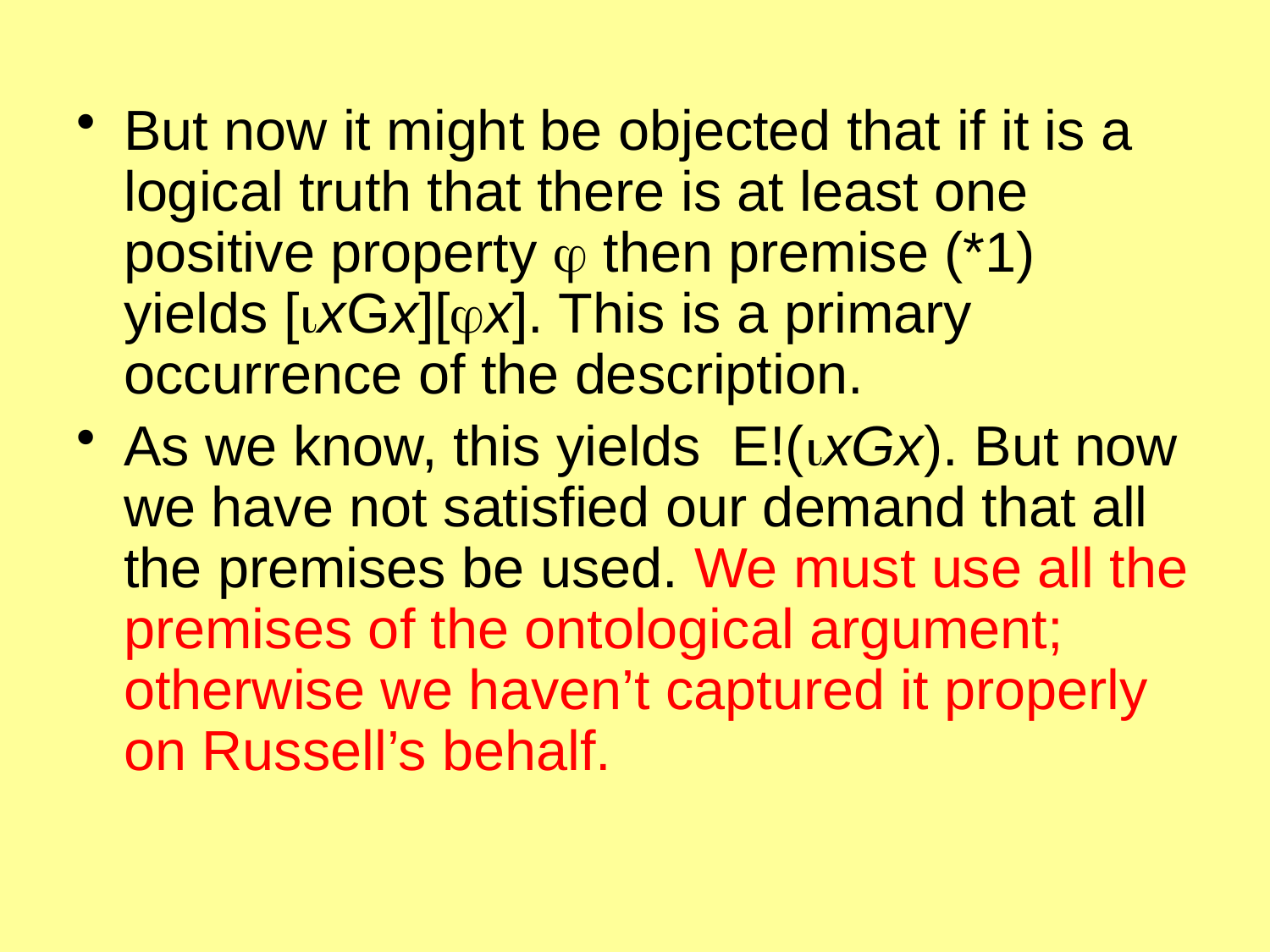

But now it might be objected that if it is a logical truth that there is at least one positive property ϕ then premise (*1) yields [ιxGx][ϕx]. This is a primary occurrence of the description.
As we know, this yields  E!(ιxGx). But now we have not satisfied our demand that all the premises be used. We must use all the premises of the ontological argument; otherwise we haven’t captured it properly on Russell’s behalf.